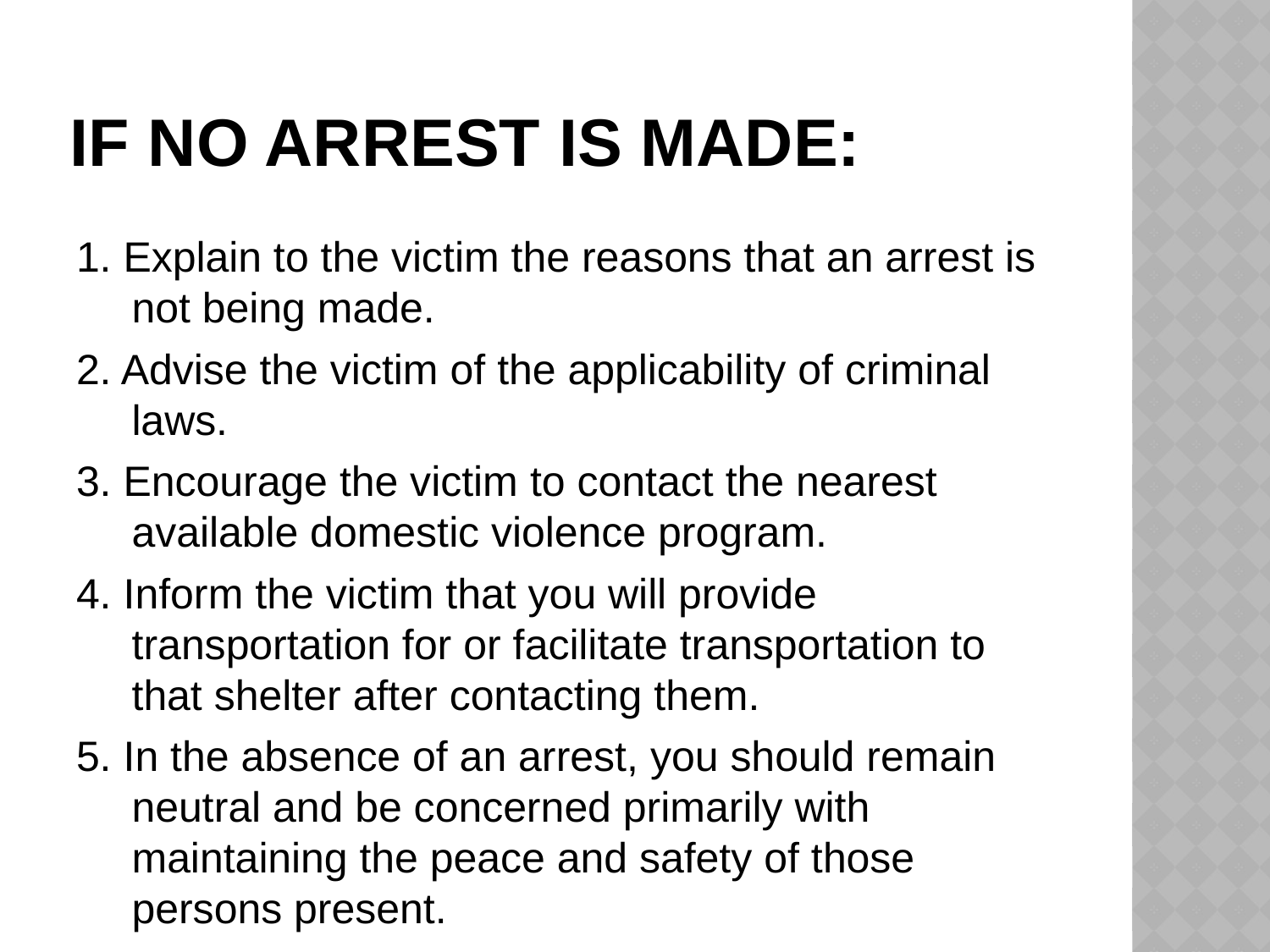

# If no arrest Is made:
1. Explain to the victim the reasons that an arrest is not being made.
2. Advise the victim of the applicability of criminal laws.
3. Encourage the victim to contact the nearest available domestic violence program.
4. Inform the victim that you will provide transportation for or facilitate transportation to that shelter after contacting them.
5. In the absence of an arrest, you should remain neutral and be concerned primarily with maintaining the peace and safety of those persons present.